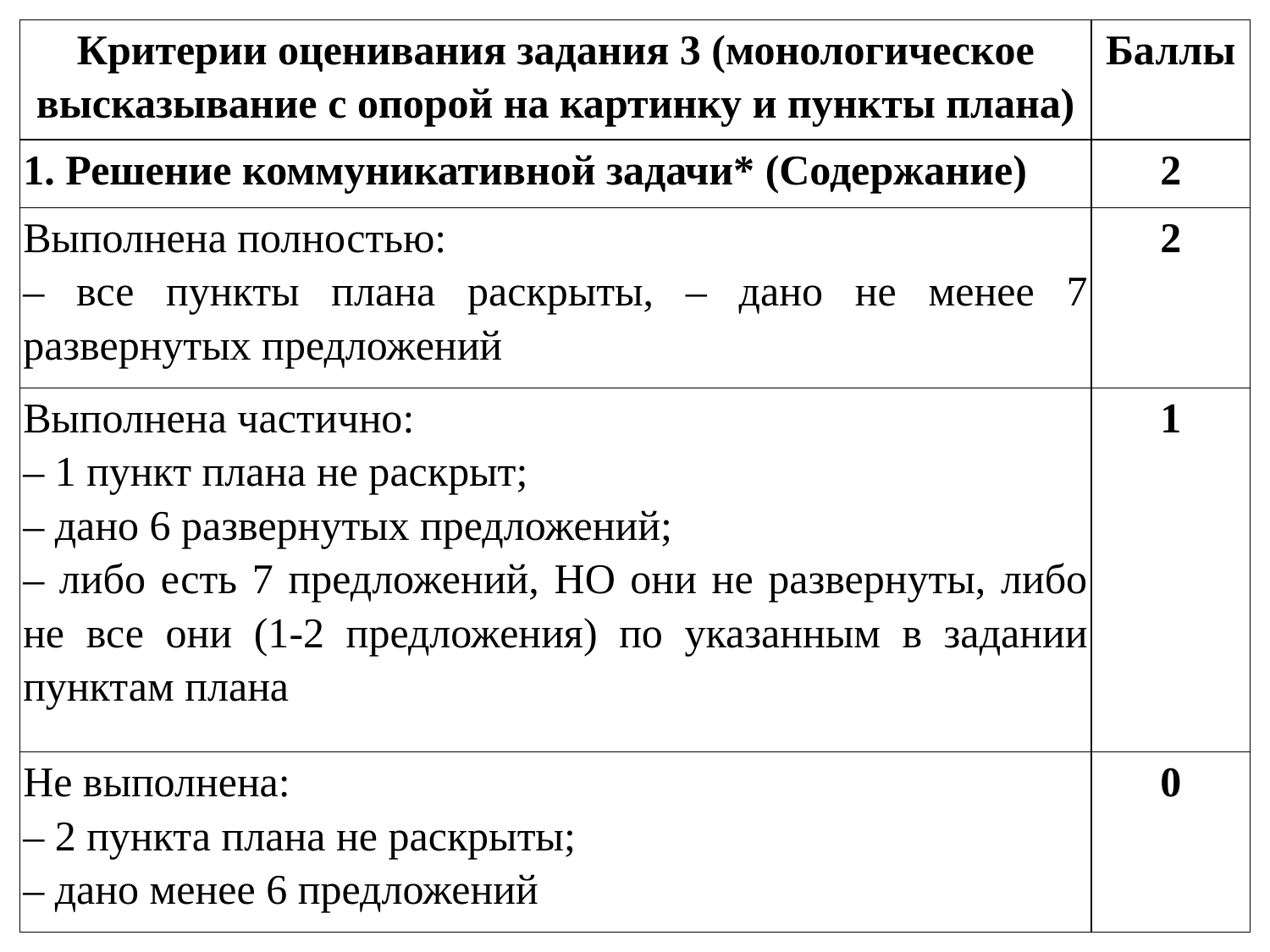

| Критерии оценивания задания 3 (монологическое высказывание с опорой на картинку и пункты плана) | Баллы |
| --- | --- |
| 1. Решение коммуникативной задачи\* (Содержание) | 2 |
| Выполнена полностью: – все пункты плана раскрыты, – дано не менее 7 развернутых предложений | 2 |
| Выполнена частично: – 1 пункт плана не раскрыт; – дано 6 развернутых предложений; – либо есть 7 предложений, НО они не развернуты, либо не все они (1-2 предложения) по указанным в задании пунктам плана | 1 |
| Не выполнена: – 2 пункта плана не раскрыты; – дано менее 6 предложений | 0 |